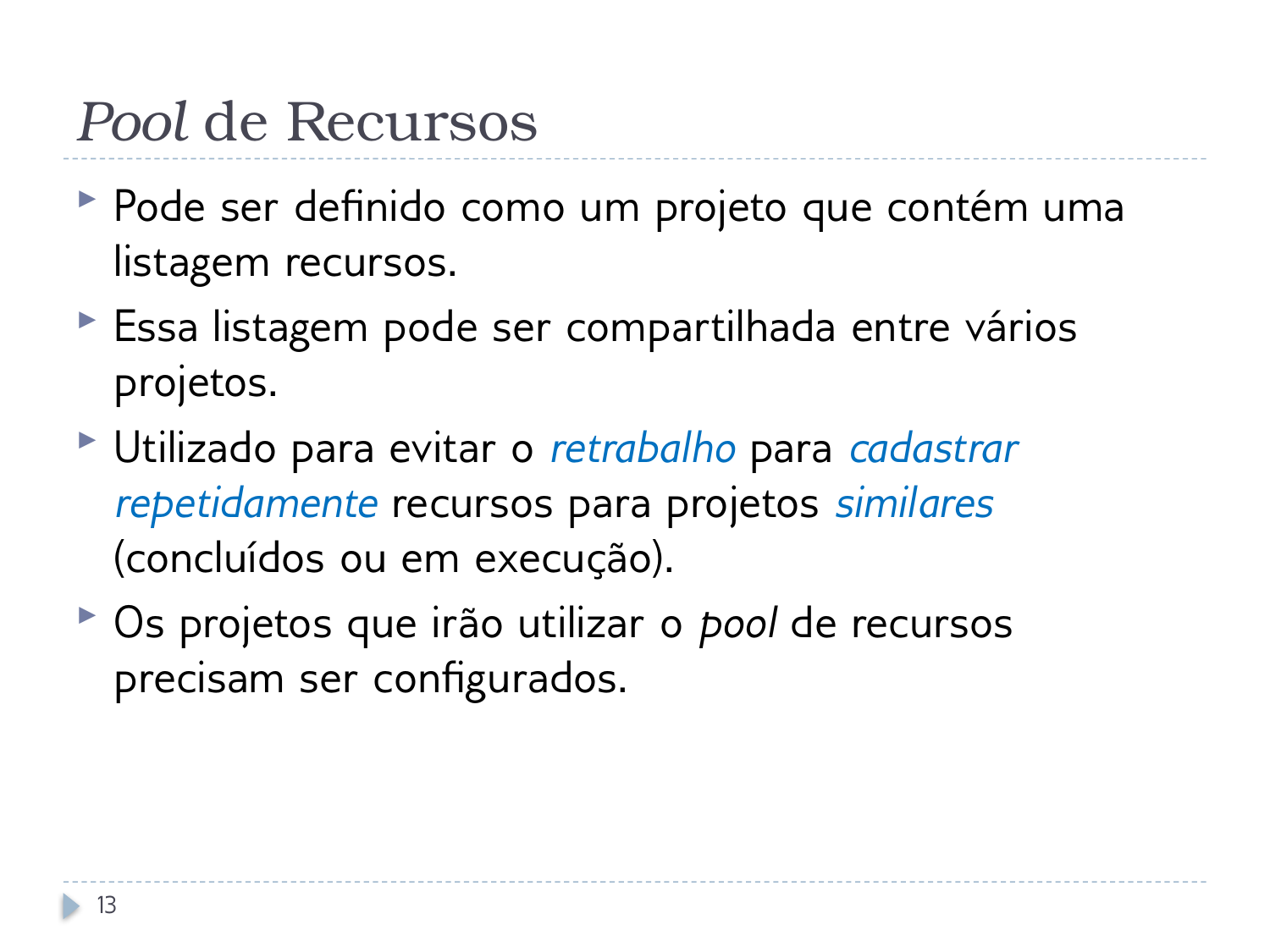

# Pool de Recursos
Pode ser definido como um projeto que contém uma listagem recursos.
Essa listagem pode ser compartilhada entre vários projetos.
Utilizado para evitar o retrabalho para cadastrar repetidamente recursos para projetos similares (concluídos ou em execução).
Os projetos que irão utilizar o pool de recursos precisam ser configurados.
13